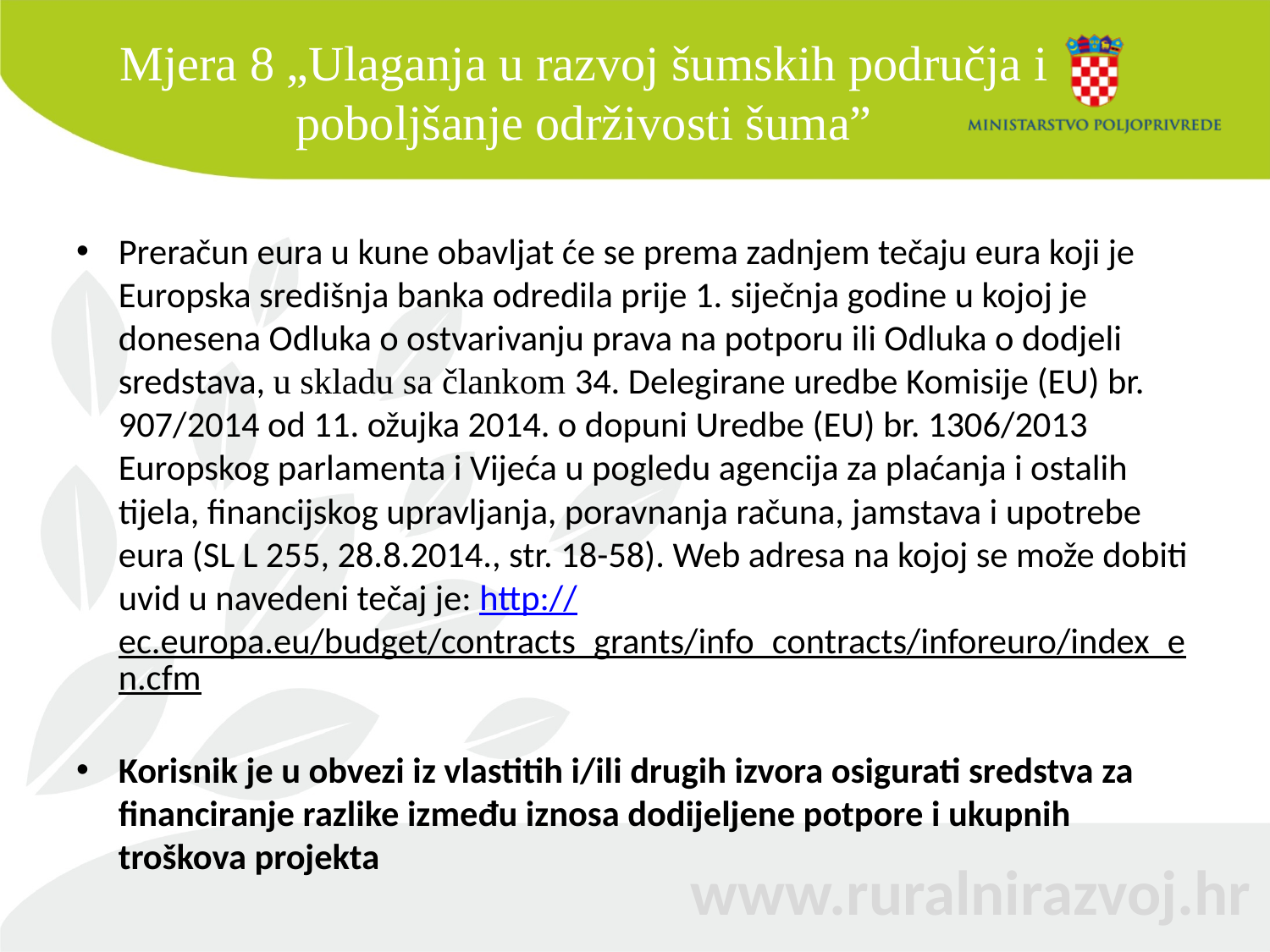

# Mjera 8 „Ulaganja u razvoj šumskih područja i poboljšanje održivosti šuma”
Preračun eura u kune obavljat će se prema zadnjem tečaju eura koji je Europska središnja banka odredila prije 1. siječnja godine u kojoj je donesena Odluka o ostvarivanju prava na potporu ili Odluka o dodjeli sredstava, u skladu sa člankom 34. Delegirane uredbe Komisije (EU) br. 907/2014 оd 11. ožujka 2014. o dopuni Uredbe (EU) br. 1306/2013 Europskog parlamenta i Vijeća u pogledu agencija za plaćanja i ostalih tijela, financijskog upravljanja, poravnanja računa, jamstava i upotrebe eura (SL L 255, 28.8.2014., str. 18-58). Web adresa na kojoj se može dobiti uvid u navedeni tečaj je: http://ec.europa.eu/budget/contracts_grants/info_contracts/inforeuro/index_en.cfm
Korisnik je u obvezi iz vlastitih i/ili drugih izvora osigurati sredstva za financiranje razlike između iznosa dodijeljene potpore i ukupnih troškova projekta